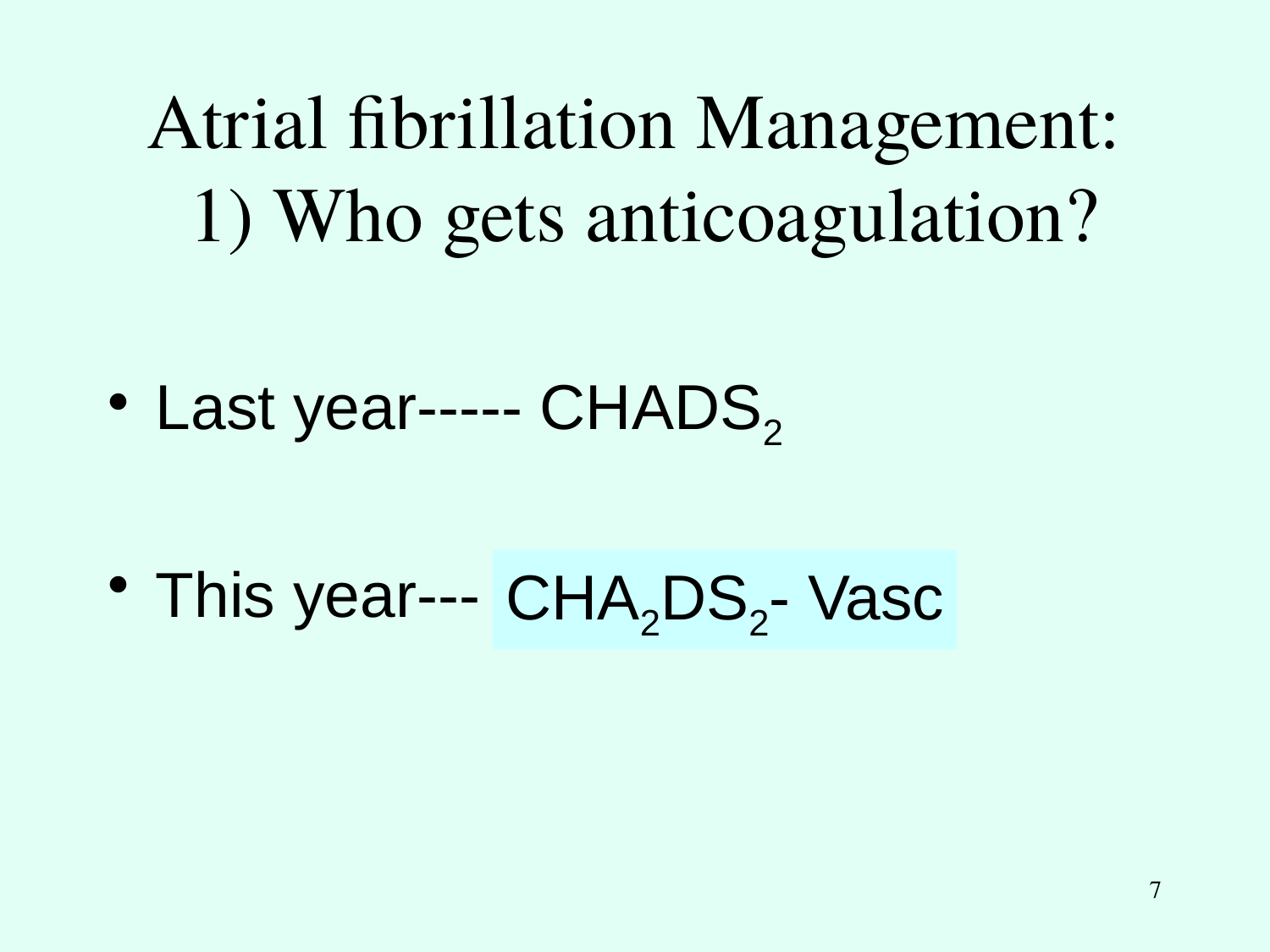

# Atrial fibrillation Management: 1) Who gets anticoagulation?
Last year----- CHADS2

This year---
CHA2DS2- Vasc
7